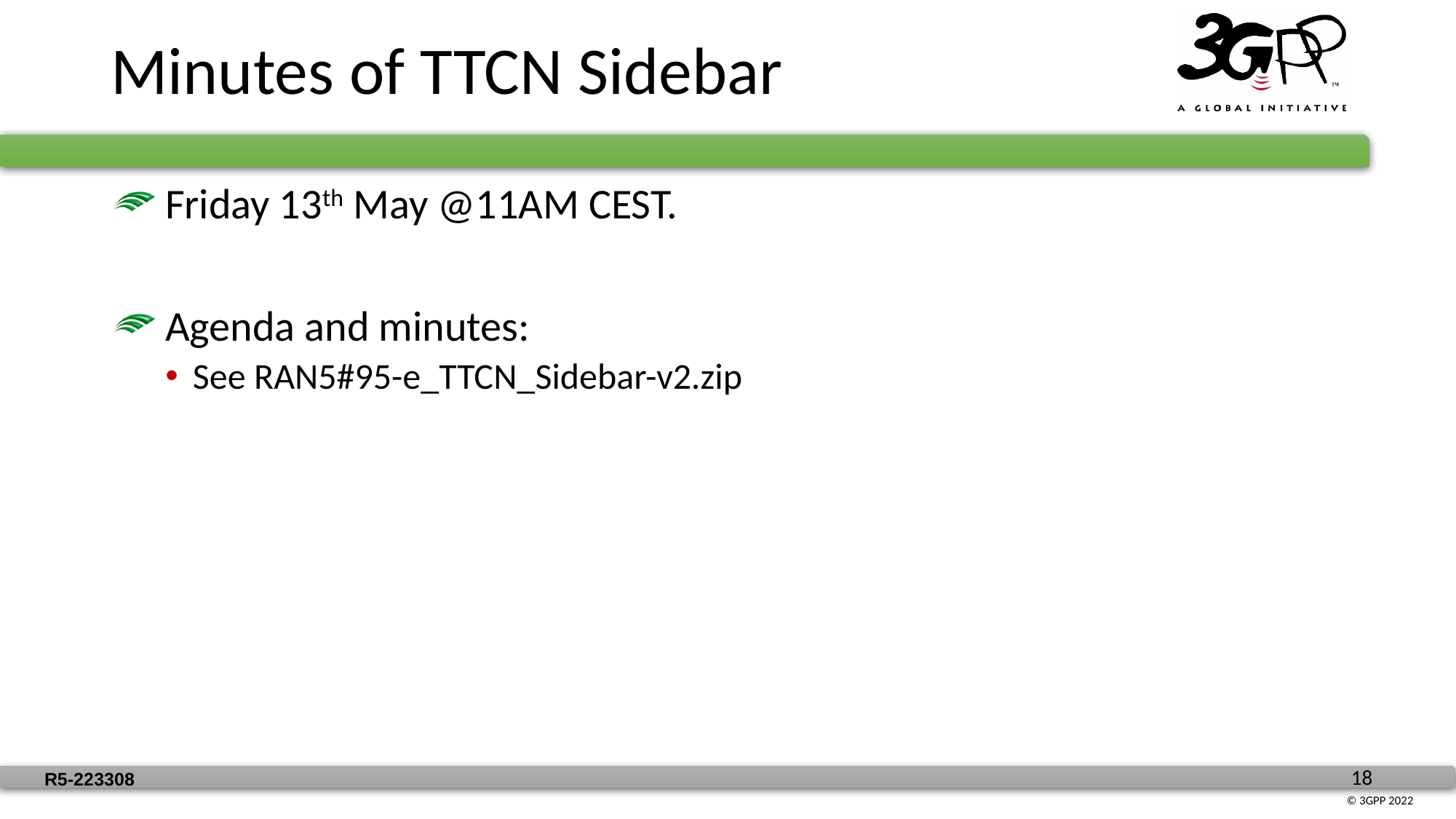

# Minutes of TTCN Sidebar
 Friday 13th May @11AM CEST.

 Agenda and minutes:
See RAN5#95-e_TTCN_Sidebar-v2.zip